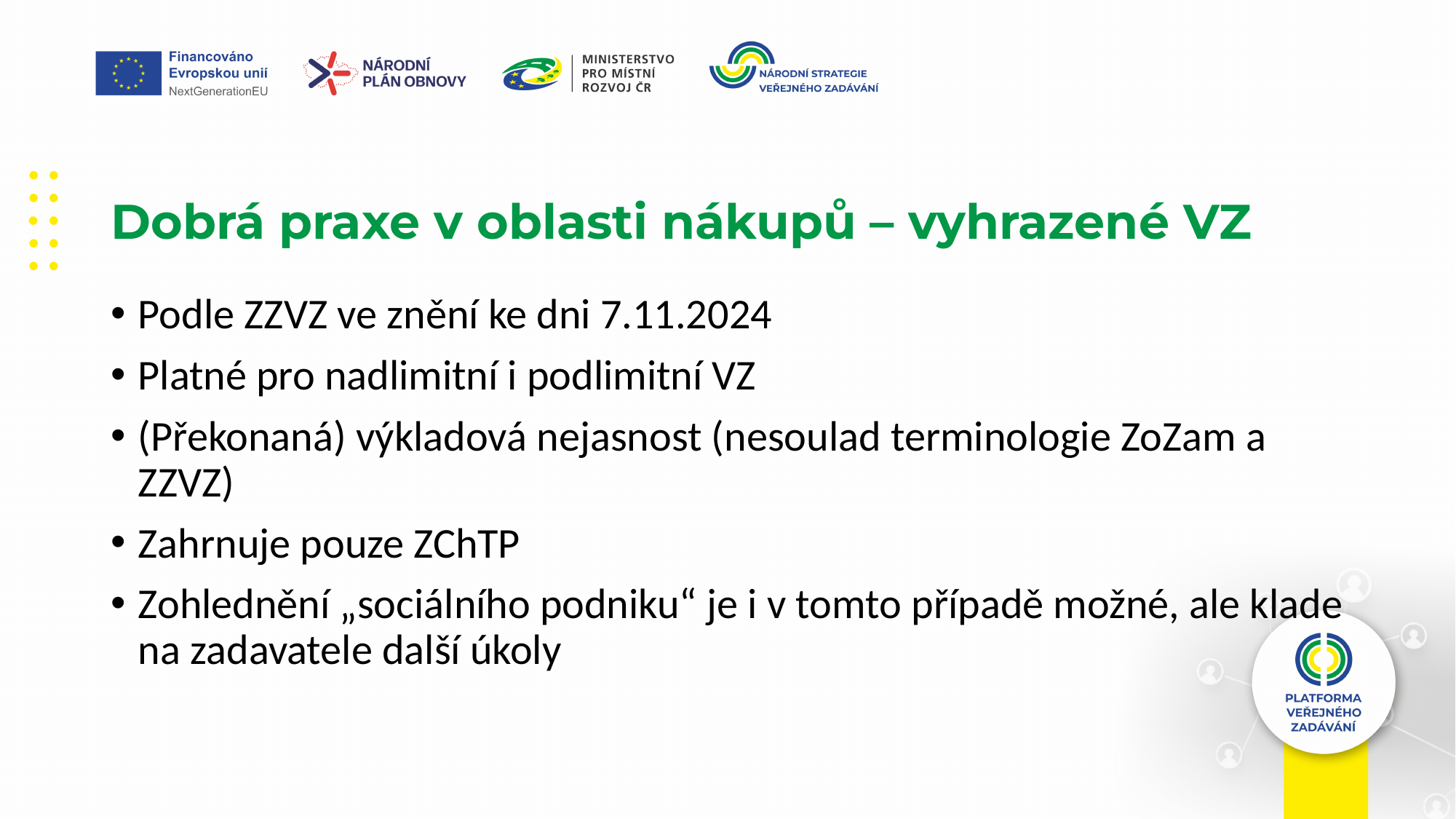

# Dobrá praxe v oblasti nákupů – vyhrazené VZ
Podle ZZVZ ve znění ke dni 7.11.2024
Platné pro nadlimitní i podlimitní VZ
(Překonaná) výkladová nejasnost (nesoulad terminologie ZoZam a ZZVZ)
Zahrnuje pouze ZChTP
Zohlednění „sociálního podniku“ je i v tomto případě možné, ale klade na zadavatele další úkoly